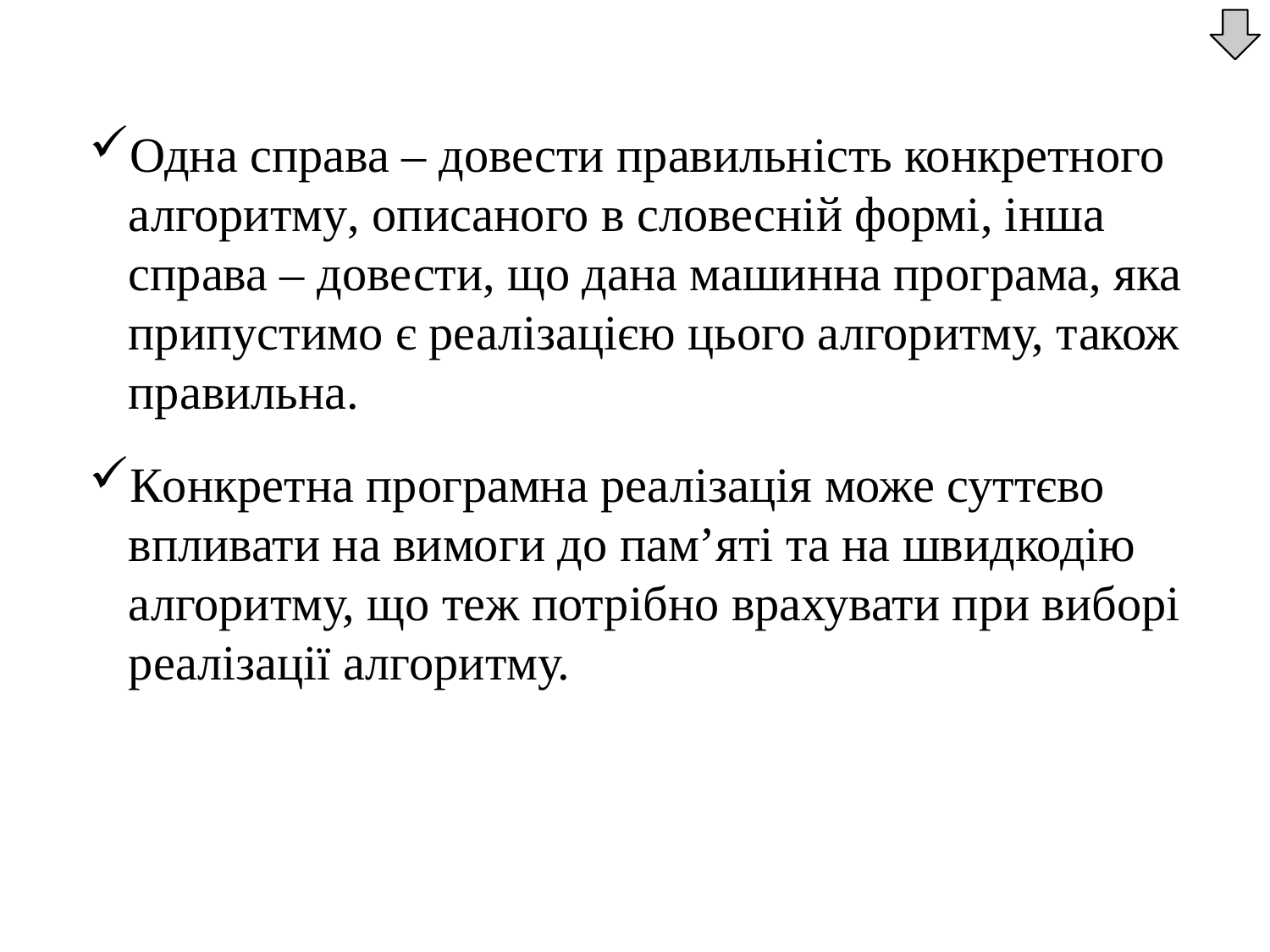

Одна справа – довести правильність конкретного алгоритму, описаного в словесній формі, інша справа – довести, що дана машинна програма, яка припустимо є реалізацією цього алгоритму, також правильна.

Конкретна програмна реалізація може суттєво впливати на вимоги до пам’яті та на швидкодію алгоритму, що теж потрібно врахувати при виборі реалізації алгоритму.